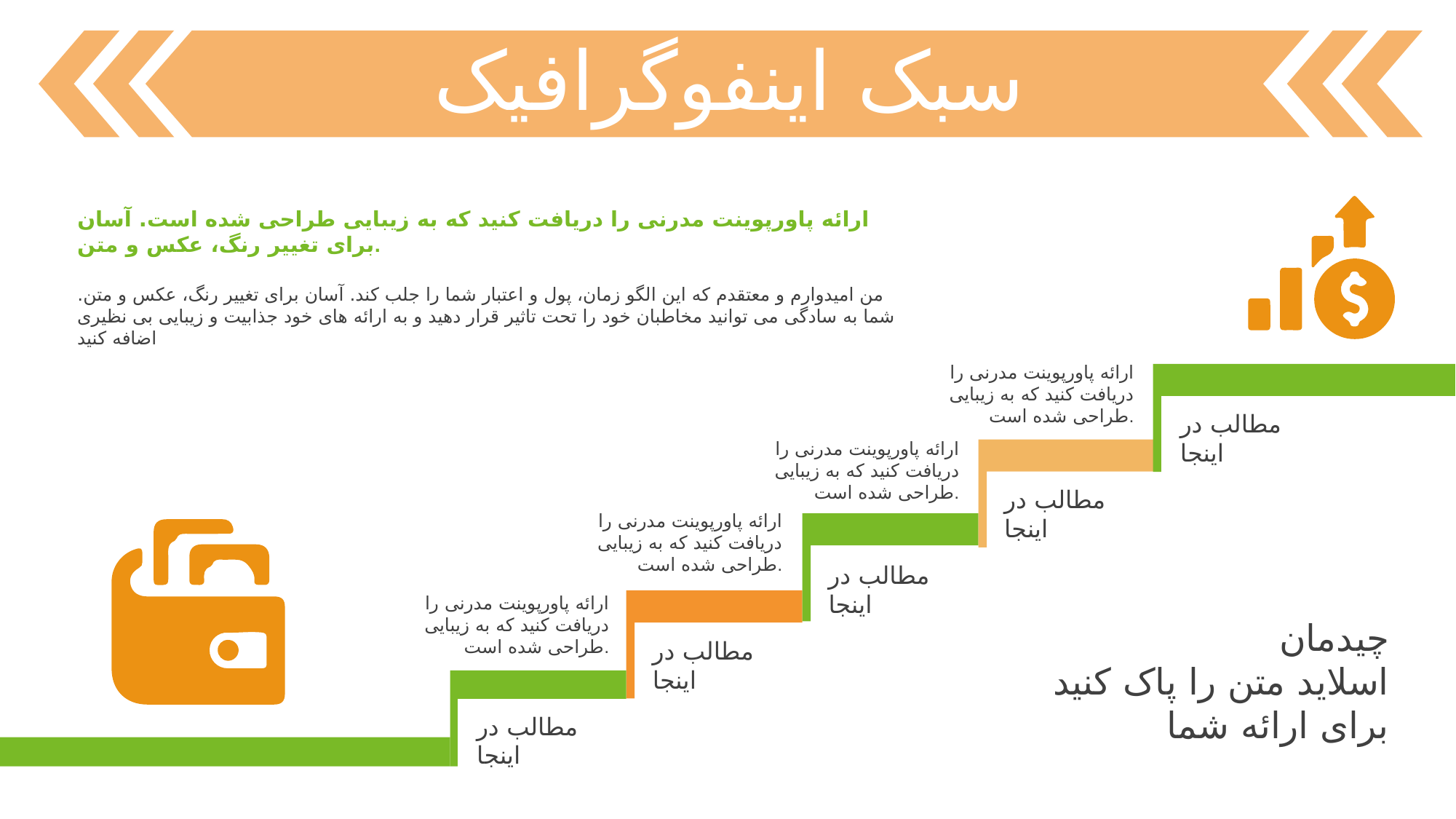

سبک اینفوگرافیک

ارائه پاورپوینت مدرنی را دریافت کنید که به زیبایی طراحی شده است. آسان برای تغییر رنگ، عکس و متن.
من امیدوارم و معتقدم که این الگو زمان، پول و اعتبار شما را جلب کند. آسان برای تغییر رنگ، عکس و متن. شما به سادگی می توانید مخاطبان خود را تحت تاثیر قرار دهید و به ارائه های خود جذابیت و زیبایی بی نظیری اضافه کنید
ارائه پاورپوینت مدرنی را دریافت کنید که به زیبایی طراحی شده است.

مطالب در اینجا
ارائه پاورپوینت مدرنی را دریافت کنید که به زیبایی طراحی شده است.
مطالب در اینجا
ارائه پاورپوینت مدرنی را دریافت کنید که به زیبایی طراحی شده است.

مطالب در اینجا
ارائه پاورپوینت مدرنی را دریافت کنید که به زیبایی طراحی شده است.
چیدمان
اسلاید متن را پاک کنید
برای ارائه شما
مطالب در اینجا
مطالب در اینجا